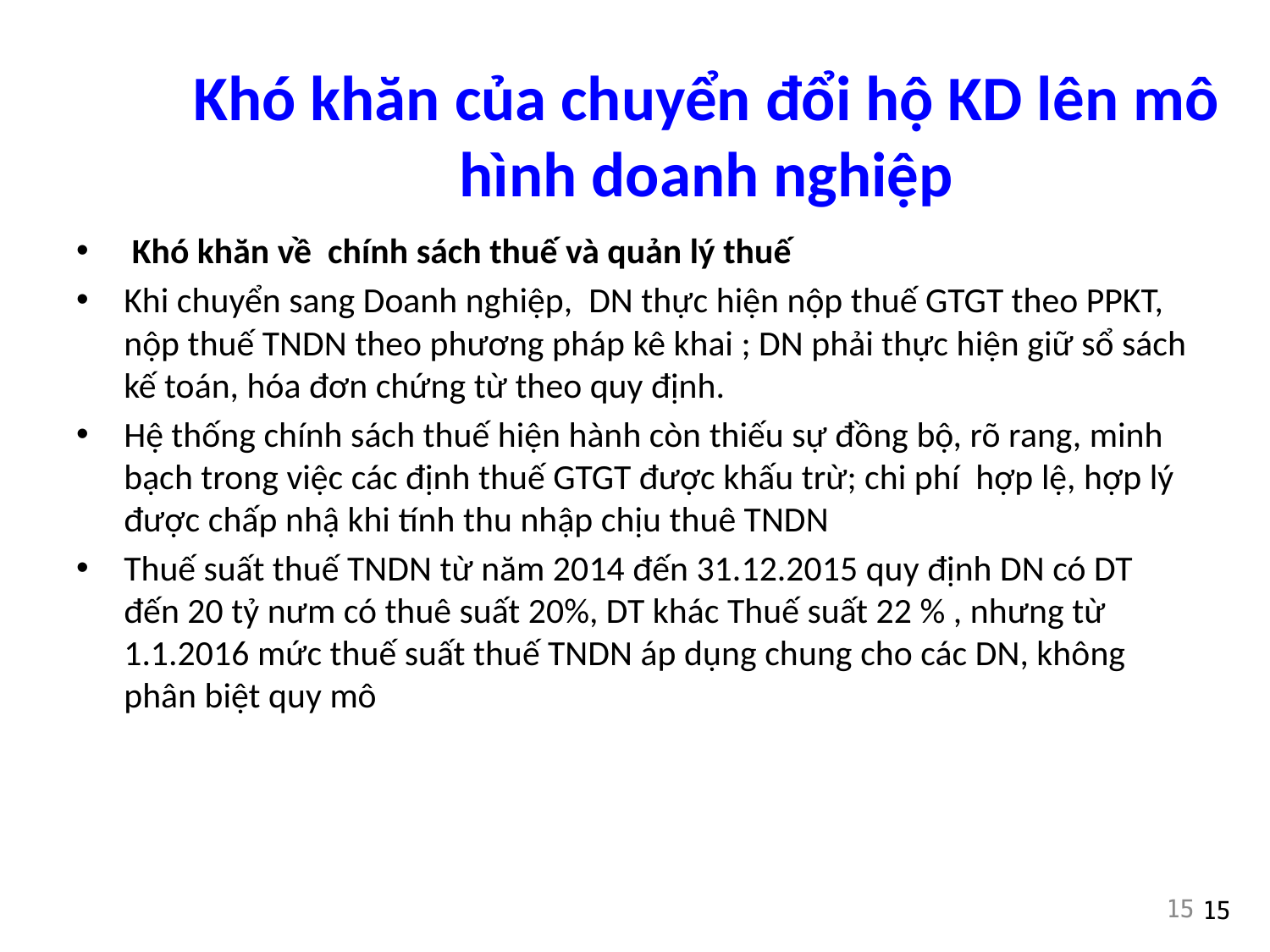

# Khó khăn của chuyển đổi hộ KD lên mô hình doanh nghiệp
 Khó khăn về  chính sách thuế và quản lý thuế
Khi chuyển sang Doanh nghiệp,  DN thực hiện nộp thuế GTGT theo PPKT, nộp thuế TNDN theo phương pháp kê khai ; DN phải thực hiện giữ sổ sách kế toán, hóa đơn chứng từ theo quy định.
Hệ thống chính sách thuế hiện hành còn thiếu sự đồng bộ, rõ rang, minh bạch trong việc các định thuế GTGT được khấu trừ; chi phí  hợp lệ, hợp lý được chấp nhậ khi tính thu nhập chịu thuê TNDN
Thuế suất thuế TNDN từ năm 2014 đến 31.12.2015 quy định DN có DT đến 20 tỷ nưm có thuê suất 20%, DT khác Thuế suất 22 % , nhưng từ 1.1.2016 mức thuế suất thuế TNDN áp dụng chung cho các DN, không phân biệt quy mô

15
15